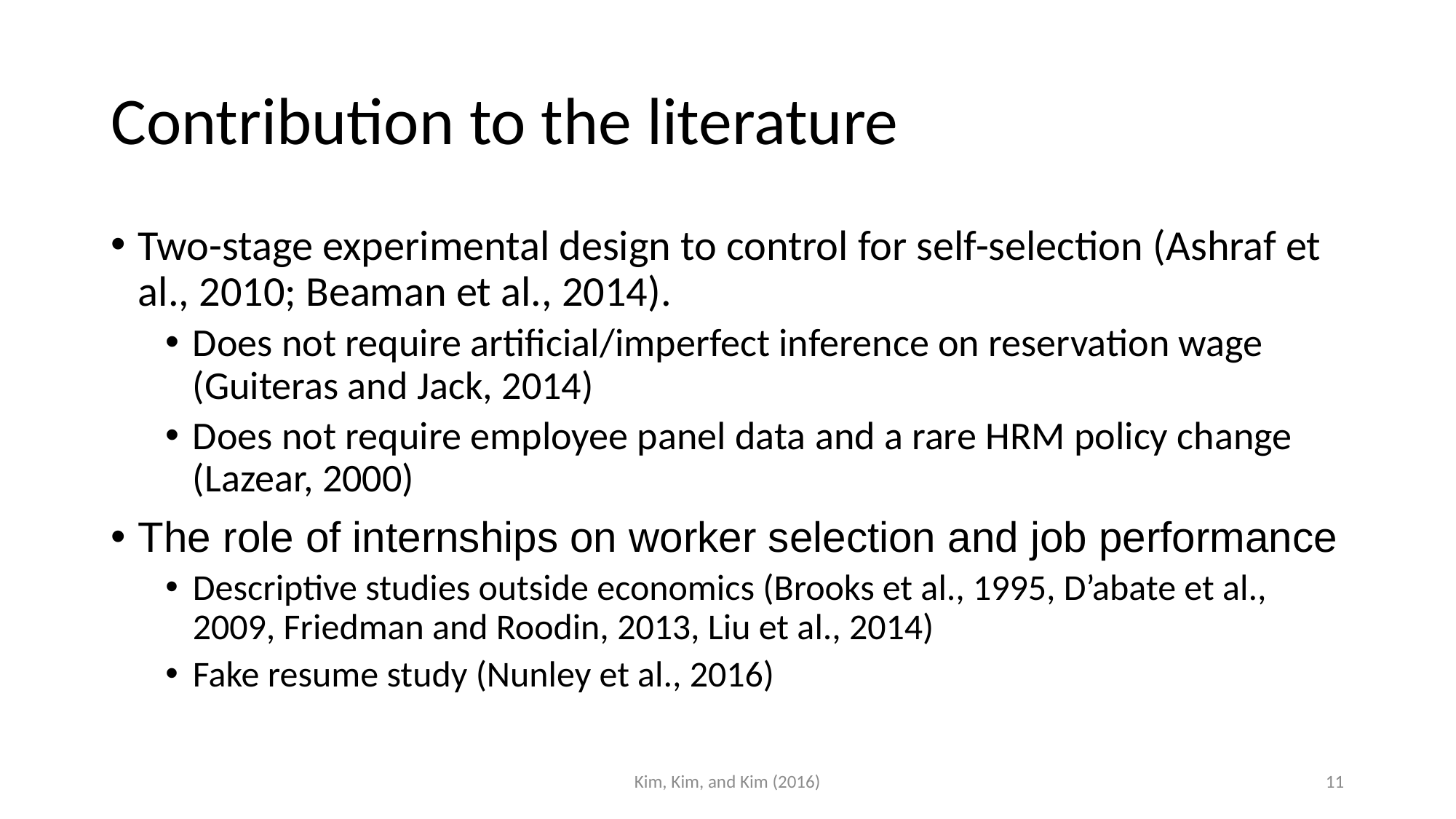

# Contribution to the literature
Two-stage experimental design to control for self-selection (Ashraf et al., 2010; Beaman et al., 2014).
Does not require artificial/imperfect inference on reservation wage (Guiteras and Jack, 2014)
Does not require employee panel data and a rare HRM policy change (Lazear, 2000)
The role of internships on worker selection and job performance
Descriptive studies outside economics (Brooks et al., 1995, D’abate et al., 2009, Friedman and Roodin, 2013, Liu et al., 2014)
Fake resume study (Nunley et al., 2016)

Kim, Kim, and Kim (2016)
11